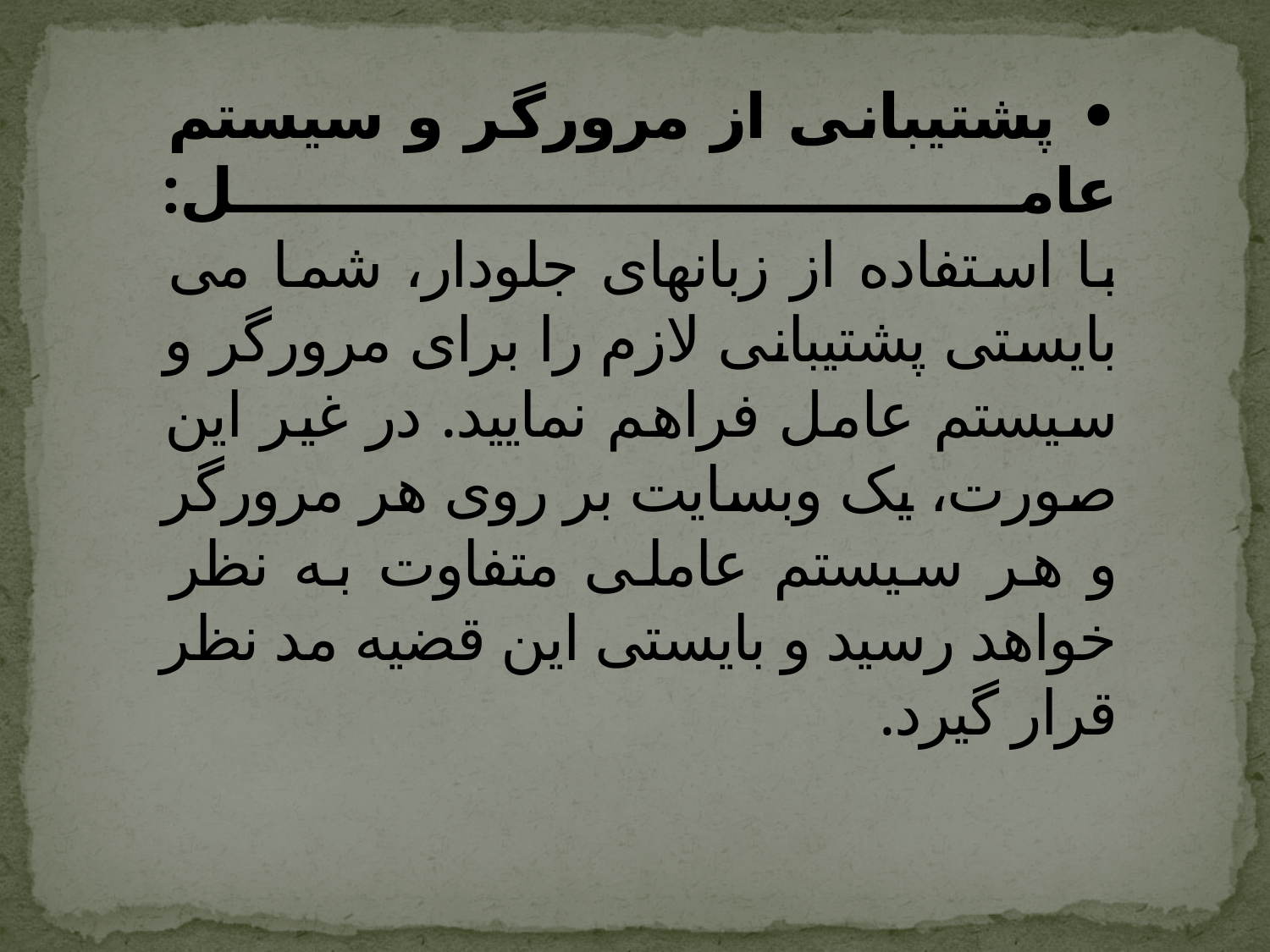

# • پشتیبانی از مرورگر و سیستم عامل: با استفاده از زبانهای جلودار، شما می بایستی پشتیبانی لازم را برای مرورگر و سیستم عامل فراهم نمایید. در غیر این صورت، یک وبسایت بر روی هر مرورگر و هر سیستم عاملی متفاوت به نظر خواهد رسید و بایستی این قضیه مد نظر قرار گیرد.